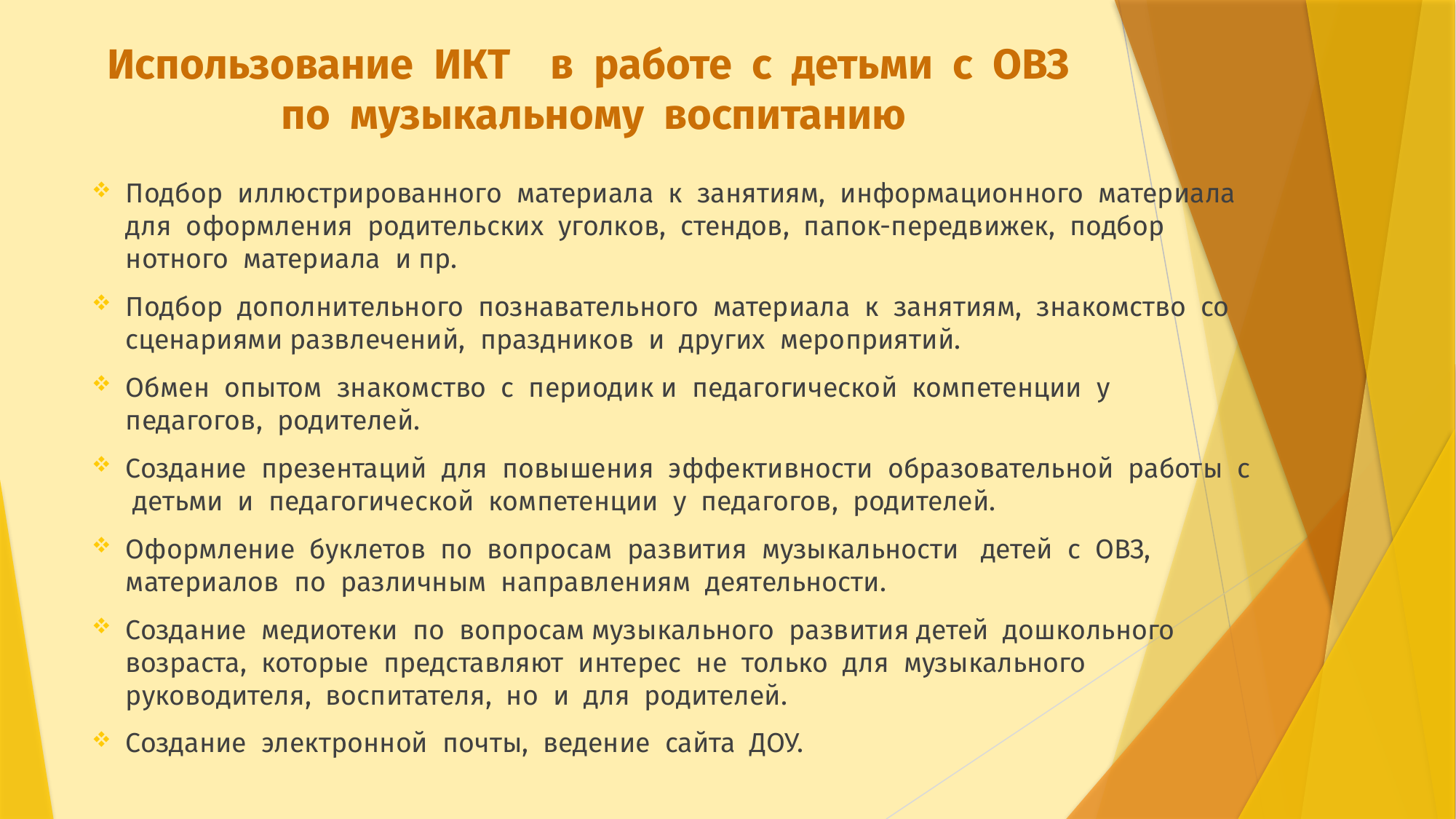

# Использование  ИКТ    в  работе  с  детьми  с  ОВЗ  по  музыкальному  воспитанию
Подбор  иллюстрированного  материала  к  занятиям,  информационного  материала  для  оформления  родительских  уголков,  стендов,  папок-передвижек,  подбор  нотного  материала  и пр.
Подбор  дополнительного  познавательного  материала  к  занятиям,  знакомство  со  сценариями развлечений,  праздников  и  других  мероприятий.
Обмен  опытом  знакомство  с  периодик и  педагогической  компетенции  у  педагогов,  родителей.
Создание  презентаций  для  повышения  эффективности  образовательной  работы  с  детьми  и  педагогической  компетенции  у  педагогов,  родителей.
Оформление  буклетов  по  вопросам  развития  музыкальности   детей  с  ОВЗ,  материалов  по  различным  направлениям  деятельности.
Создание  медиотеки  по  вопросам музыкального  развития детей  дошкольного  возраста,  которые  представляют  интерес  не  только  для  музыкального  руководителя,  воспитателя,  но  и  для  родителей.
Создание  электронной  почты,  ведение  сайта  ДОУ.